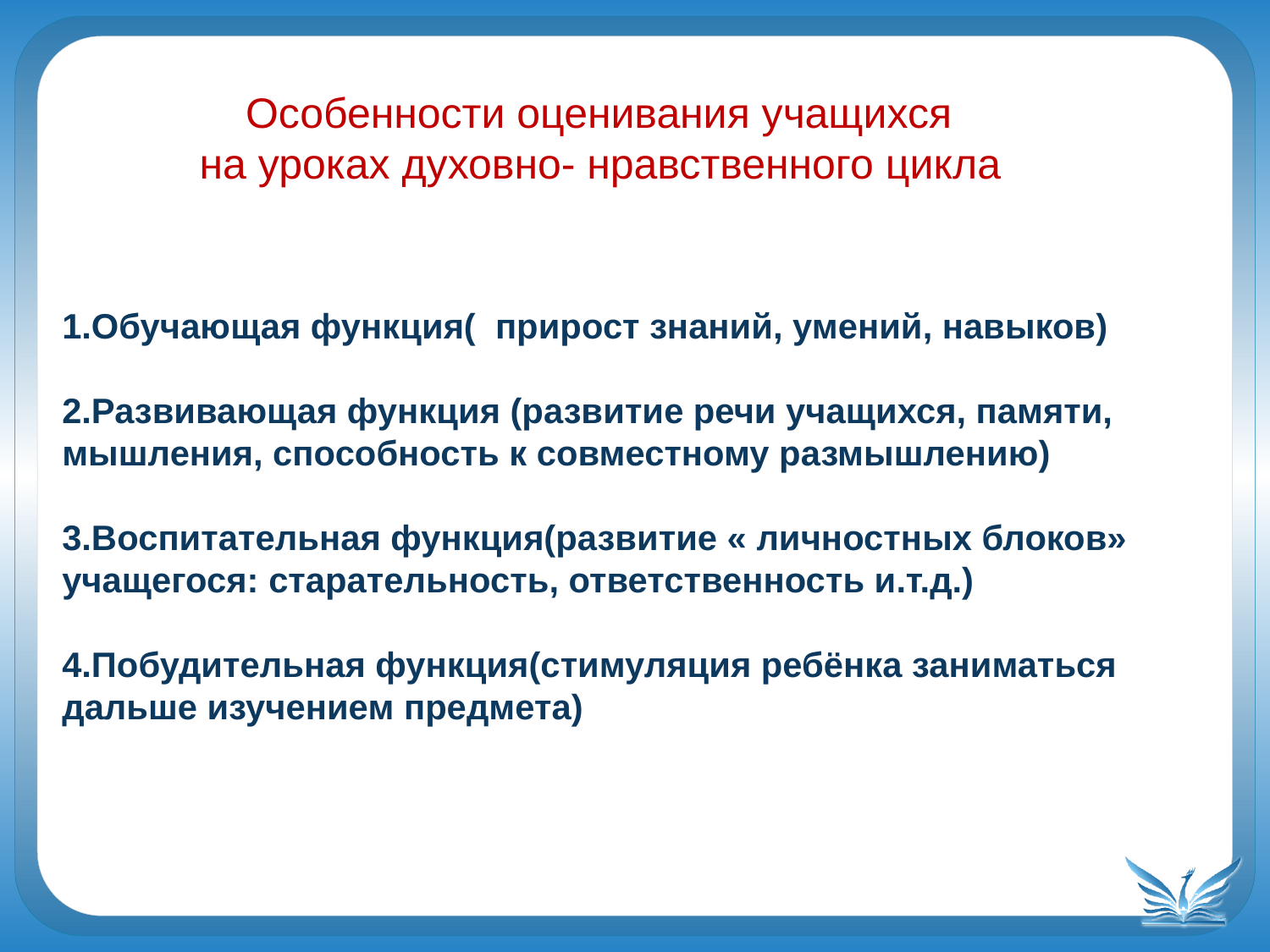

Особенности оценивания учащихся
на уроках духовно- нравственного цикла
1.Обучающая функция(  прирост знаний, умений, навыков)

2.Развивающая функция (развитие речи учащихся, памяти, мышления, способность к совместному размышлению)

3.Воспитательная функция(развитие « личностных блоков» учащегося: старательность, ответственность и.т.д.)

4.Побудительная функция(стимуляция ребёнка заниматься дальше изучением предмета)